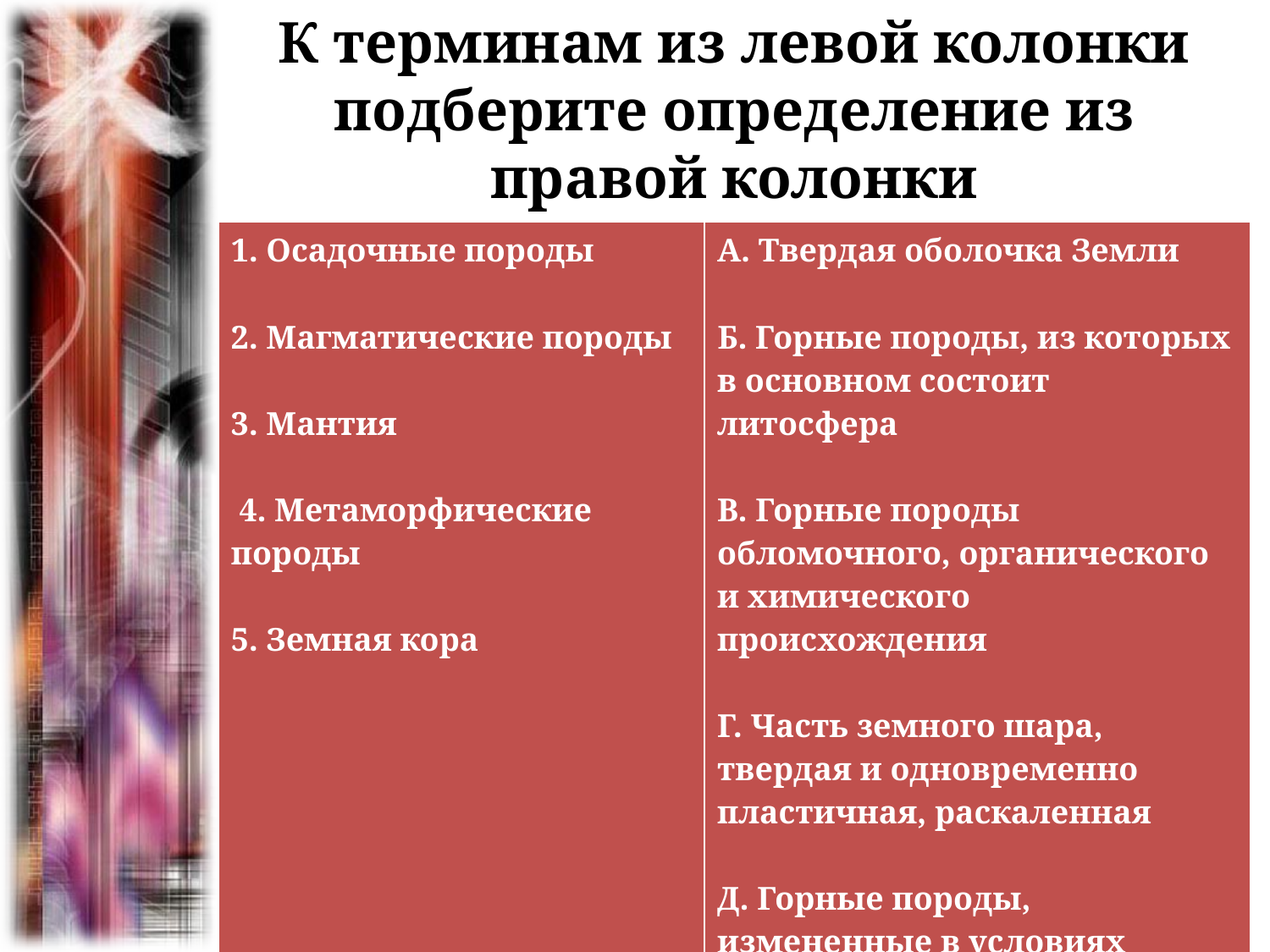

# К терминам из левой колонки подберите определение из правой колонки
| 1. Осадочные породы 2. Магматические породы 3. Мантия 4. Метаморфические породы 5. Земная кора | А. Твердая оболочка Земли Б. Горные породы, из которых в основном состоит литосфера В. Горные породы обломочного, органического и химического происхождения Г. Часть земного шара, твердая и одновременно пластичная, раскаленная Д. Горные породы, измененные в условиях огромного давления и высокой температуры. |
| --- | --- |